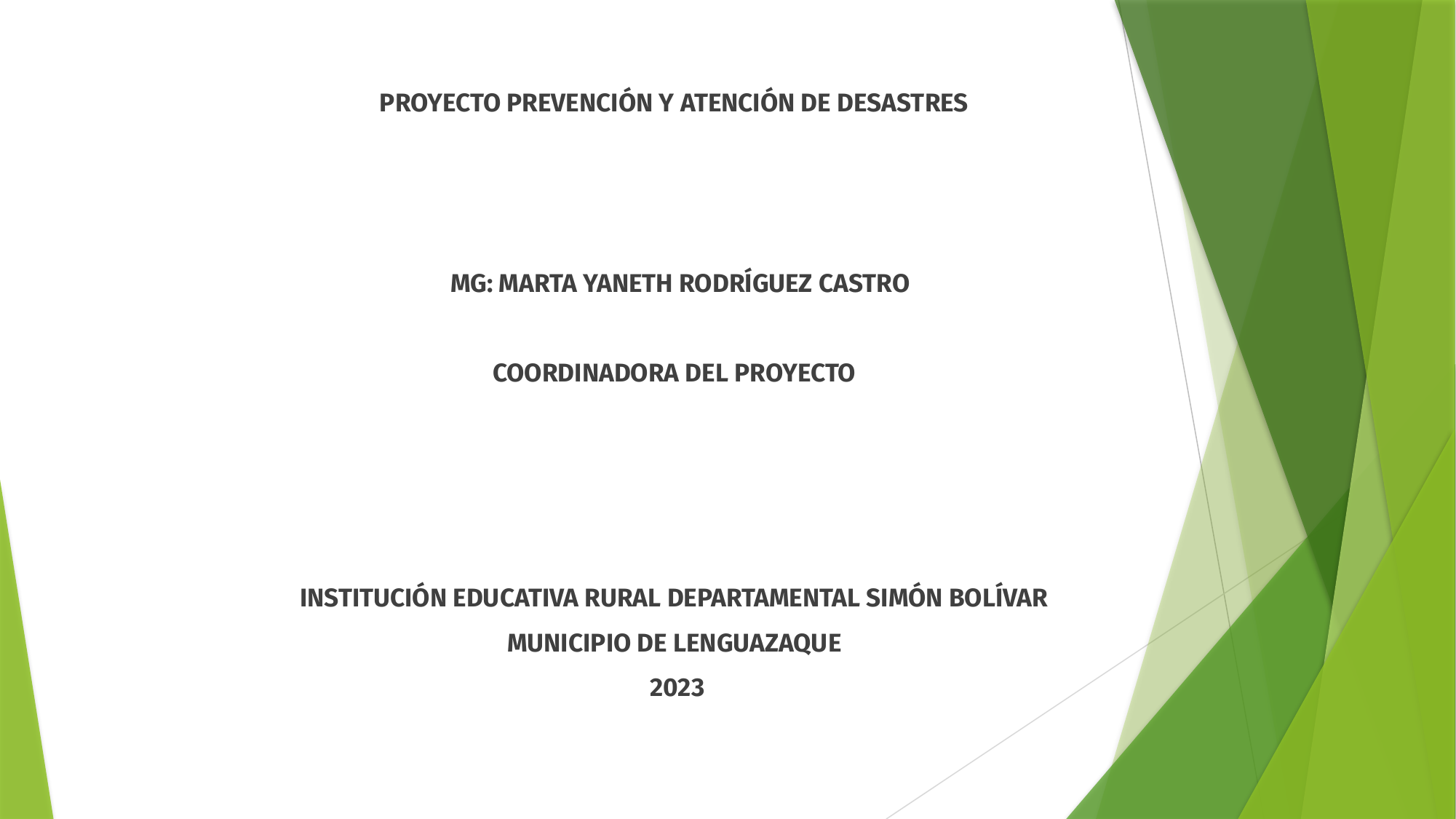

PROYECTO PREVENCIÓN Y ATENCIÓN DE DESASTRES

 MG: MARTA YANETH RODRÍGUEZ CASTRO

COORDINADORA DEL PROYECTO

INSTITUCIÓN EDUCATIVA RURAL DEPARTAMENTAL SIMÓN BOLÍVAR
MUNICIPIO DE LENGUAZAQUE
2023